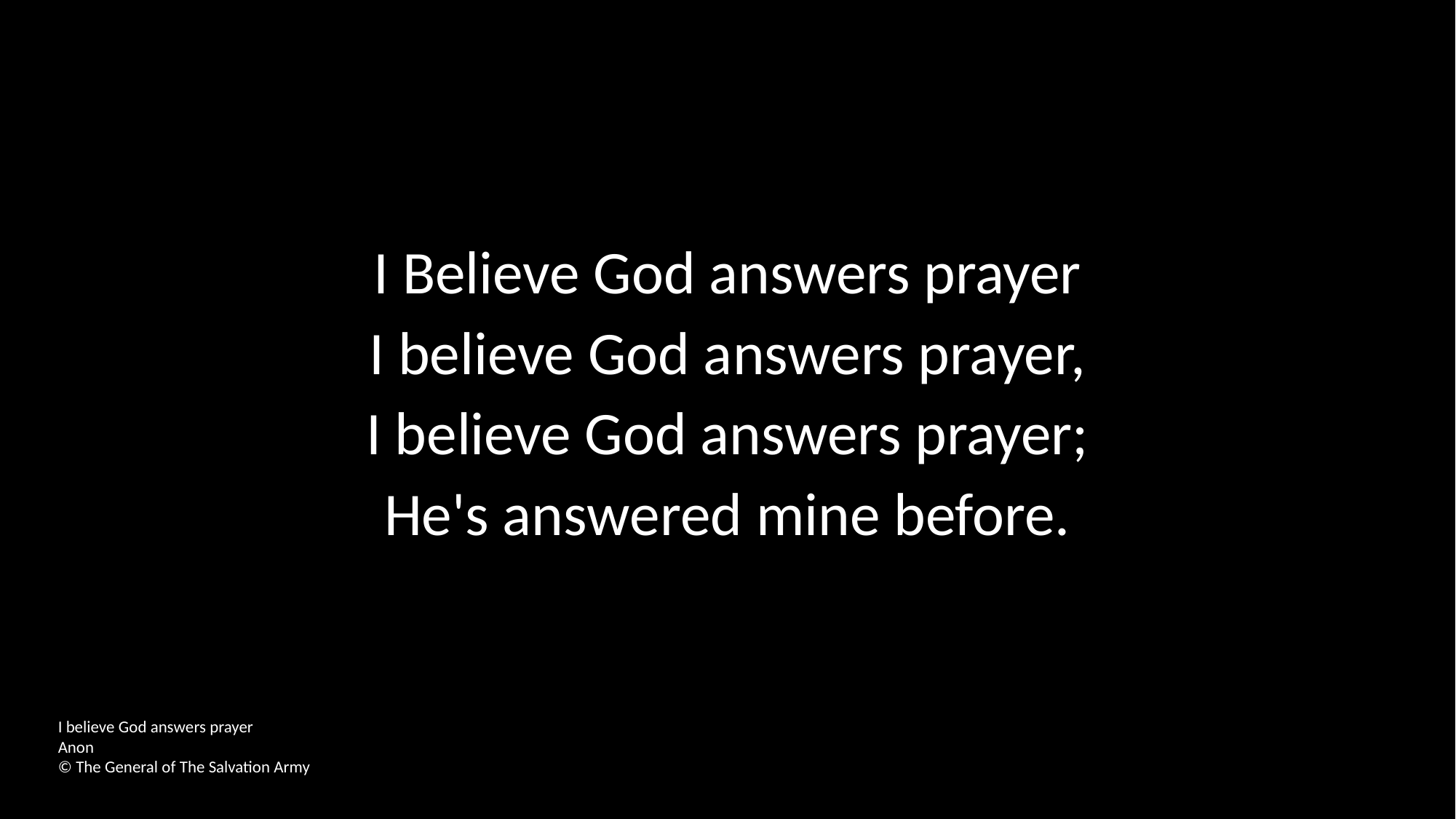

I Believe God answers prayer
I believe God answers prayer,
I believe God answers prayer;
He's answered mine before.
I believe God answers prayer
Anon
© The General of The Salvation Army